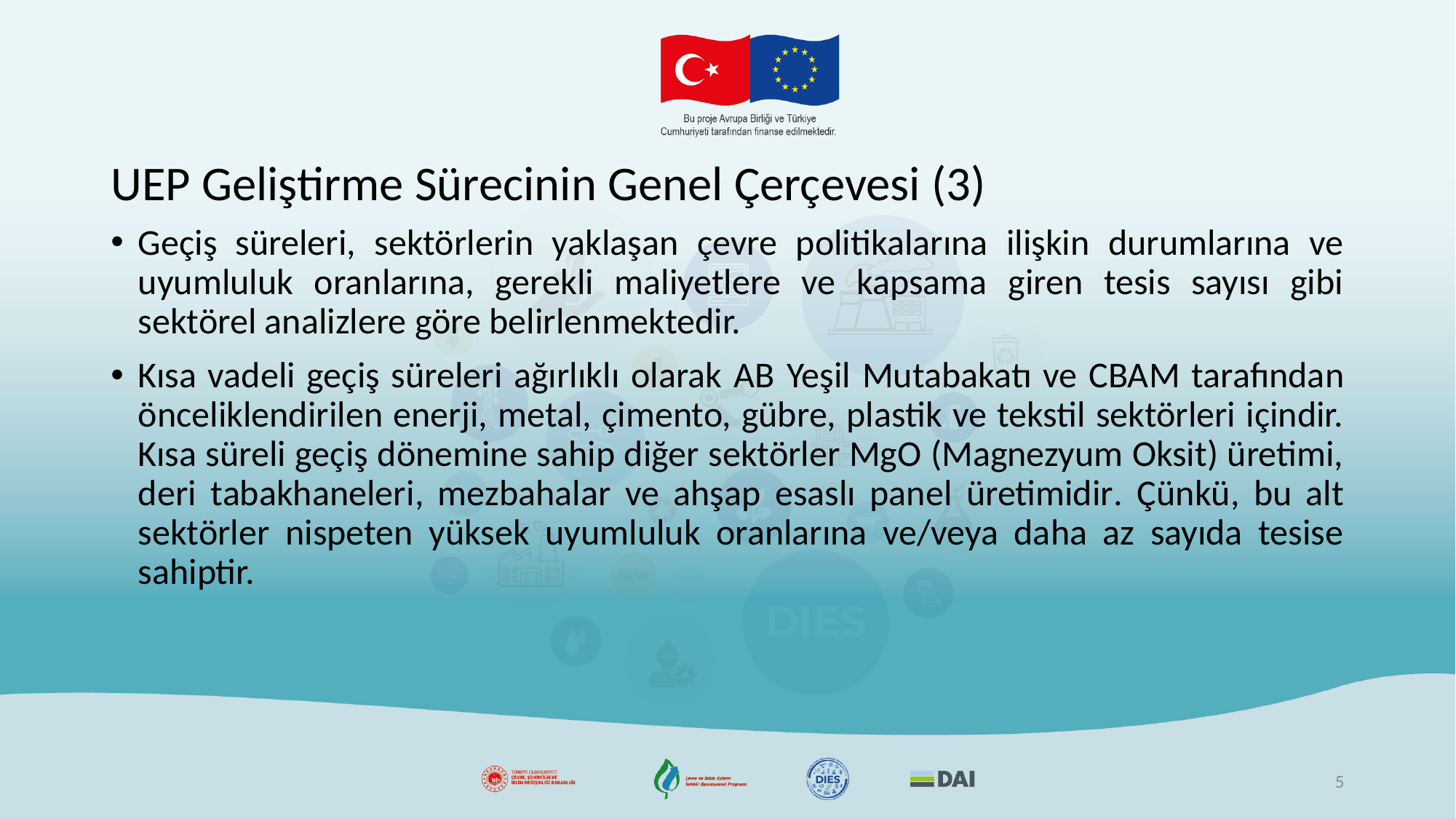

UEP Geliştirme Sürecinin Genel Çerçevesi (3)
Geçiş süreleri, sektörlerin yaklaşan çevre politikalarına ilişkin durumlarına ve uyumluluk oranlarına, gerekli maliyetlere ve kapsama giren tesis sayısı gibi sektörel analizlere göre belirlenmektedir.
Kısa vadeli geçiş süreleri ağırlıklı olarak AB Yeşil Mutabakatı ve CBAM tarafından önceliklendirilen enerji, metal, çimento, gübre, plastik ve tekstil sektörleri içindir. Kısa süreli geçiş dönemine sahip diğer sektörler MgO (Magnezyum Oksit) üretimi, deri tabakhaneleri, mezbahalar ve ahşap esaslı panel üretimidir. Çünkü, bu alt sektörler nispeten yüksek uyumluluk oranlarına ve/veya daha az sayıda tesise sahiptir.
5